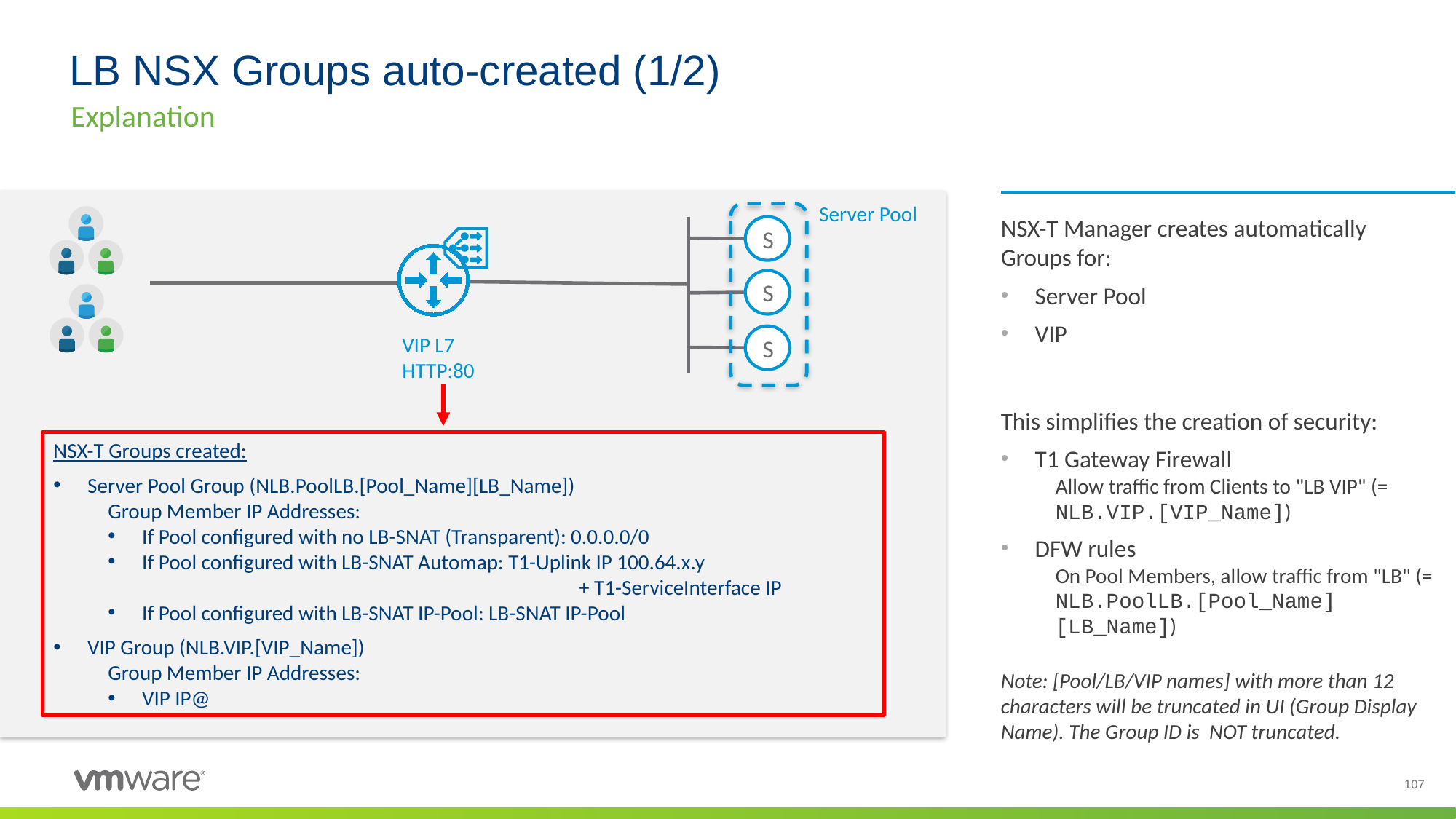

# LB NSX Groups auto-created (1/2)
Explanation
NSX-T Manager creates automatically Groups for:
Server Pool
VIP

This simplifies the creation of security:
T1 Gateway Firewall
Allow traffic from Clients to "LB VIP" (= NLB.VIP.[VIP_Name])
DFW rules
On Pool Members, allow traffic from "LB" (= NLB.PoolLB.[Pool_Name]
[LB_Name])

Note: [Pool/LB/VIP names] with more than 12 characters will be truncated in UI (Group Display Name). The Group ID is  NOT truncated.
Server Pool

S

S
VIP L7
HTTP:80
S
NSX-T Groups created:
Server Pool Group (NLB.PoolLB.[Pool_Name][LB_Name])
Group Member IP Addresses:
If Pool configured with no LB-SNAT (Transparent): 0.0.0.0/0
If Pool configured with LB-SNAT Automap: T1-Uplink IP 100.64.x.y 					+ T1-ServiceInterface IP
If Pool configured with LB-SNAT IP-Pool: LB-SNAT IP-Pool
VIP Group (NLB.VIP.[VIP_Name])
Group Member IP Addresses:
VIP IP@